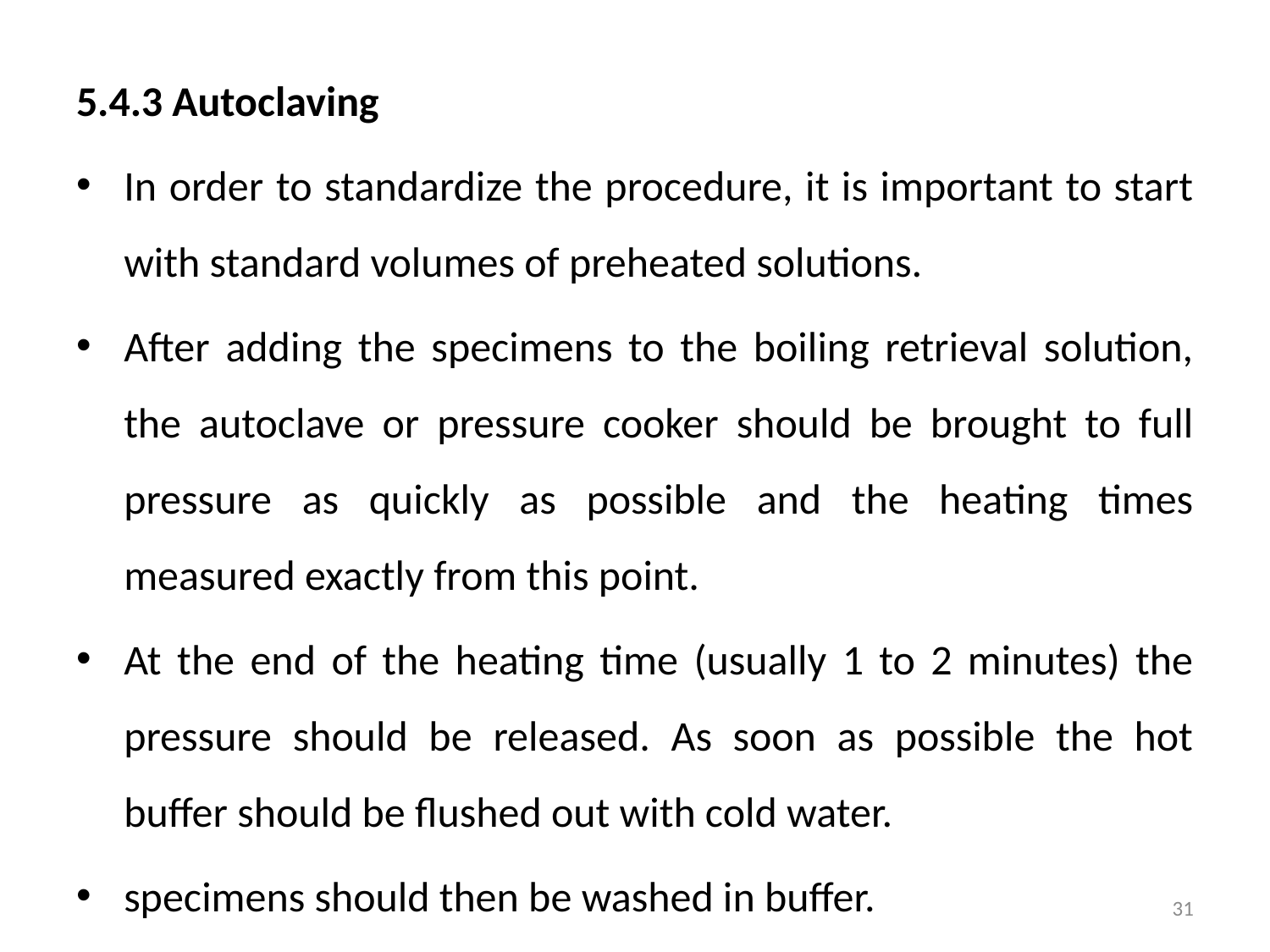

5.4.3 Autoclaving
In order to standardize the procedure, it is important to start with standard volumes of preheated solutions.
After adding the specimens to the boiling retrieval solution, the autoclave or pressure cooker should be brought to full pressure as quickly as possible and the heating times measured exactly from this point.
At the end of the heating time (usually 1 to 2 minutes) the pressure should be released. As soon as possible the hot buffer should be flushed out with cold water.
specimens should then be washed in buffer.
31